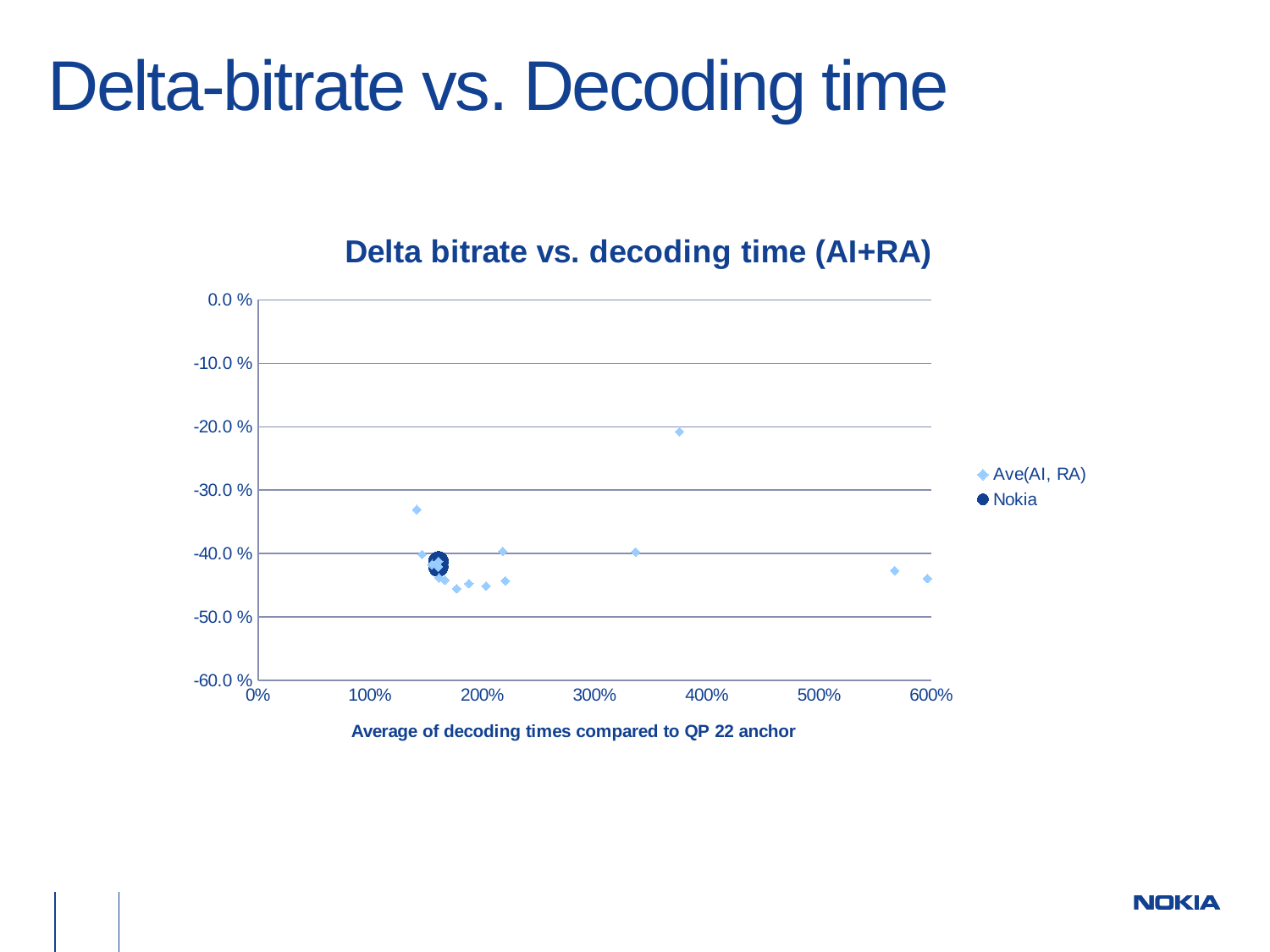

# Delta-bitrate vs. Decoding time

### Chart: Delta bitrate vs. decoding time (AI+RA)

| Category | Ave(AI, RA) |  |
|---|---|---|